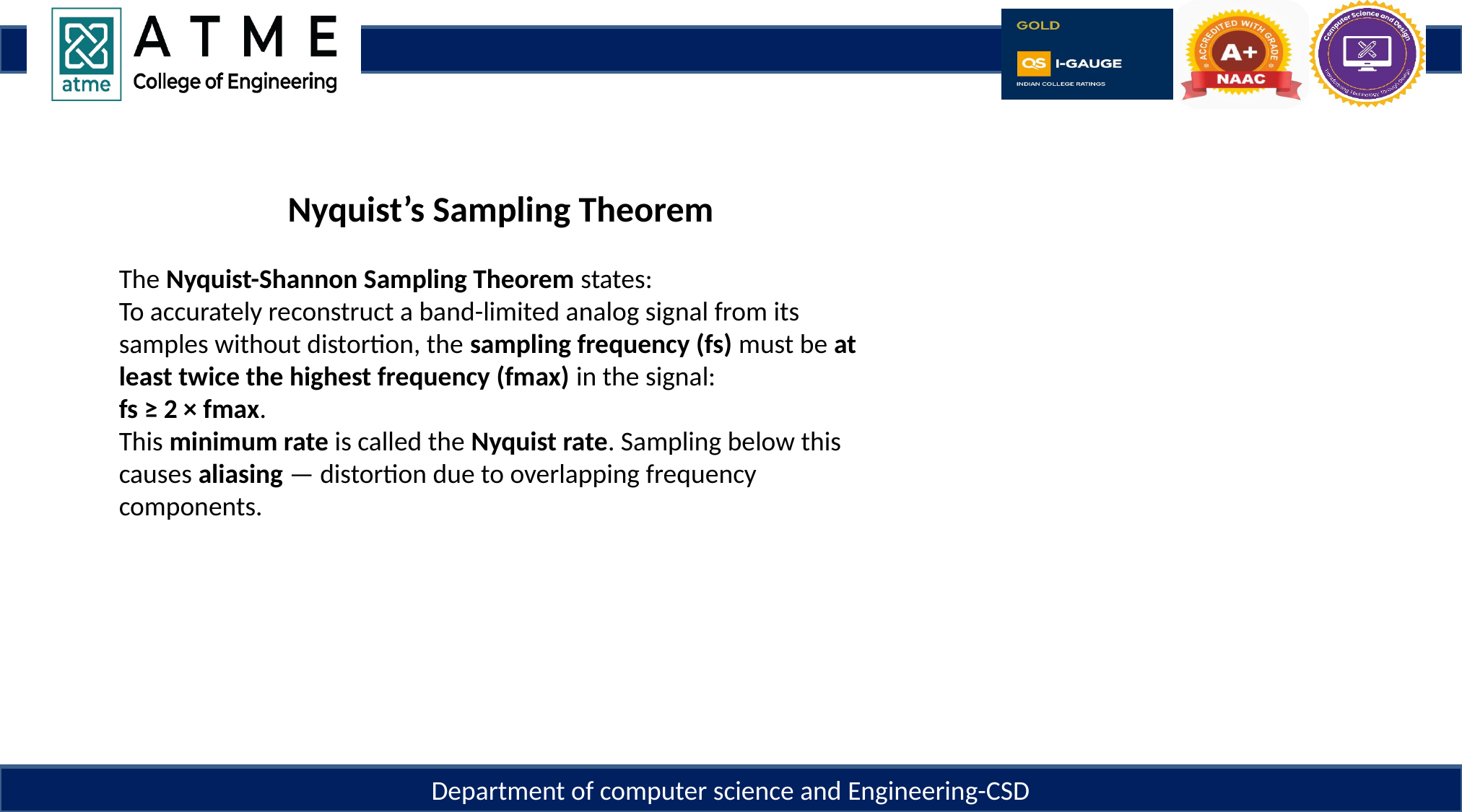

Nyquist’s Sampling Theorem

The Nyquist-Shannon Sampling Theorem states:
To accurately reconstruct a band-limited analog signal from its samples without distortion, the sampling frequency (fs) must be at least twice the highest frequency (fmax) in the signal:
fs ≥ 2 × fmax.
This minimum rate is called the Nyquist rate. Sampling below this causes aliasing — distortion due to overlapping frequency components.
Department of computer science and Engineering-CSD